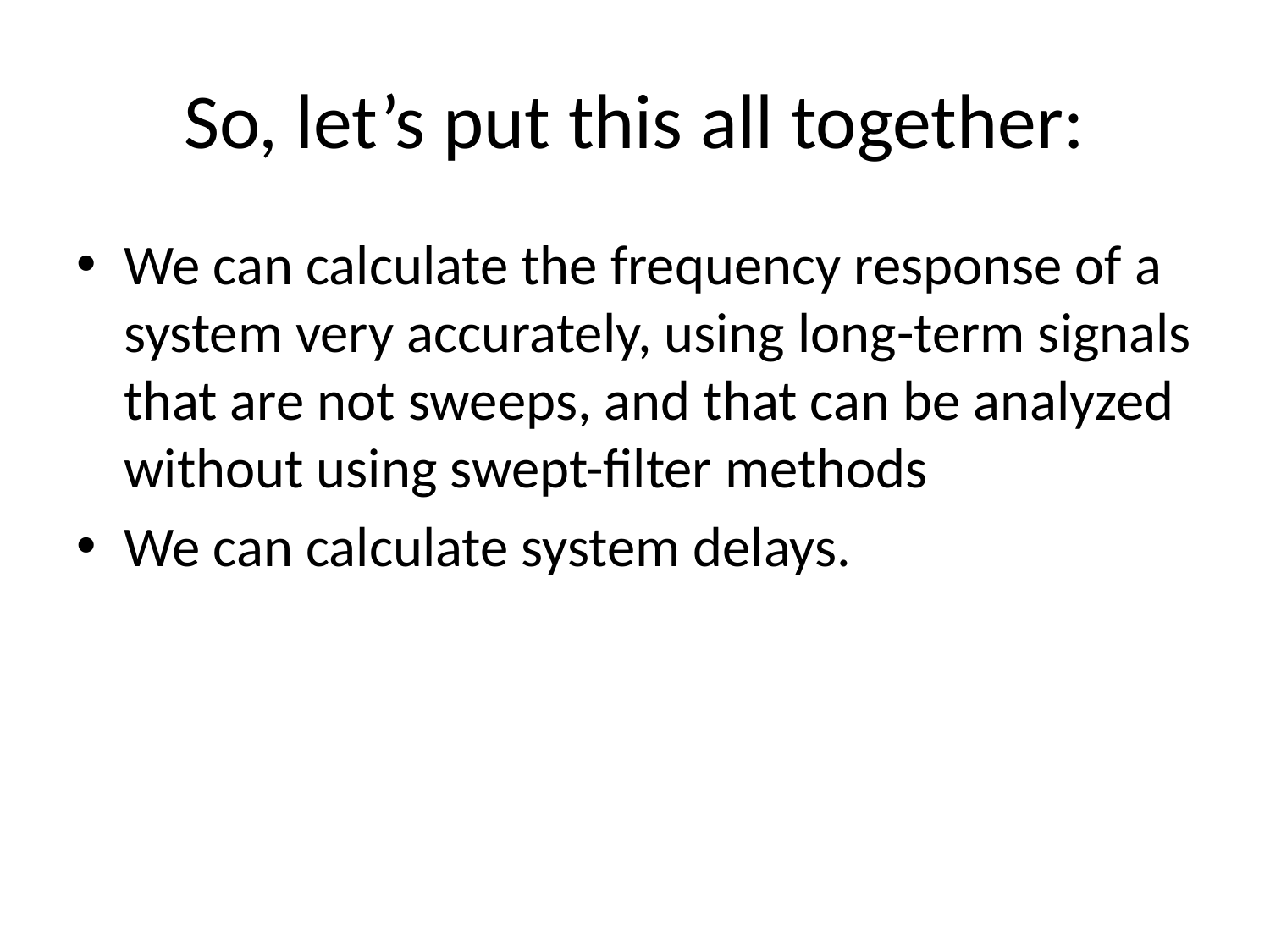

# So, let’s put this all together:
We can calculate the frequency response of a system very accurately, using long-term signals that are not sweeps, and that can be analyzed without using swept-filter methods
We can calculate system delays.